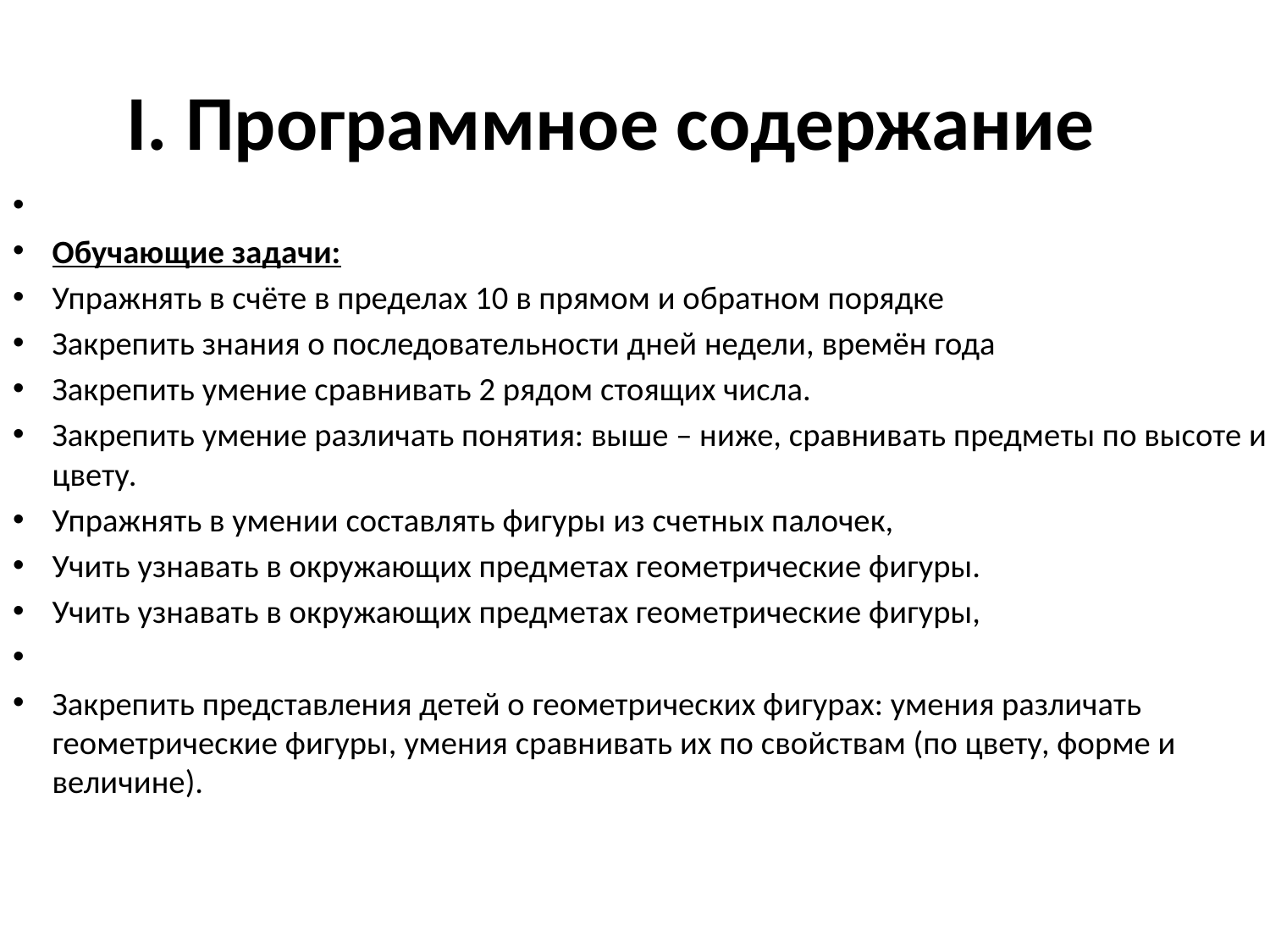

# I. Программное содержание

Обучающие задачи:
Упражнять в счёте в пределах 10 в прямом и обратном порядке
Закрепить знания о последовательности дней недели, времён года
Закрепить умение сравнивать 2 рядом стоящих числа.
Закрепить умение различать понятия: выше – ниже, сравнивать предметы по высоте и цвету.
Упражнять в умении составлять фигуры из счетных палочек,
Учить узнавать в окружающих предметах геометрические фигуры.
Учить узнавать в окружающих предметах геометрические фигуры,

Закрепить представления детей о геометрических фигурах: умения различать геометрические фигуры, умения сравнивать их по свойствам (по цвету, форме и величине).